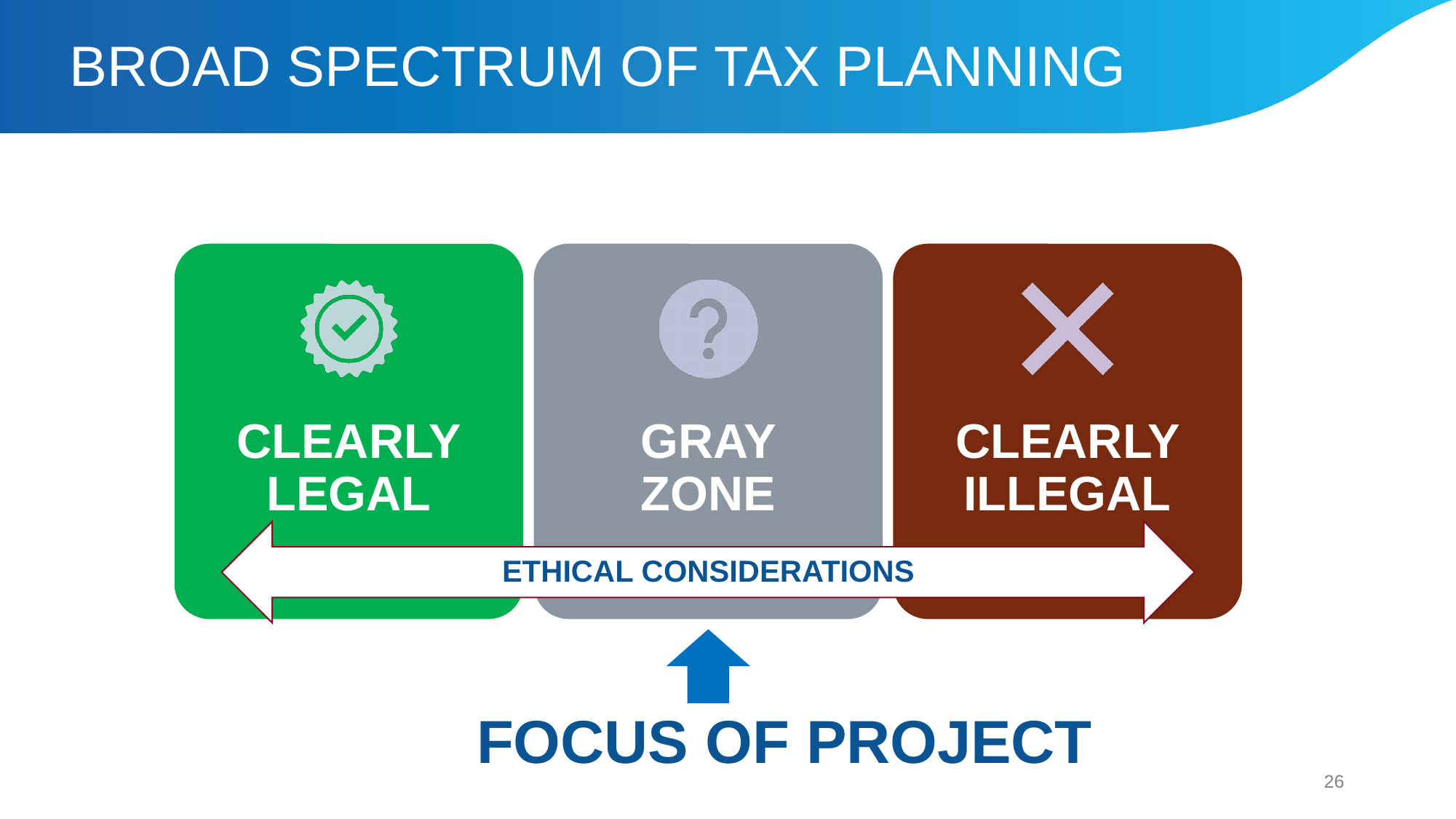

# BROAD SPECTRUM OF TAX PLANNING

CLEARLY LEGAL
GRAY ZONE
CLEARLY ILLEGAL
ETHICAL CONSIDERATIONS

FOCUS OF PROJECT
26